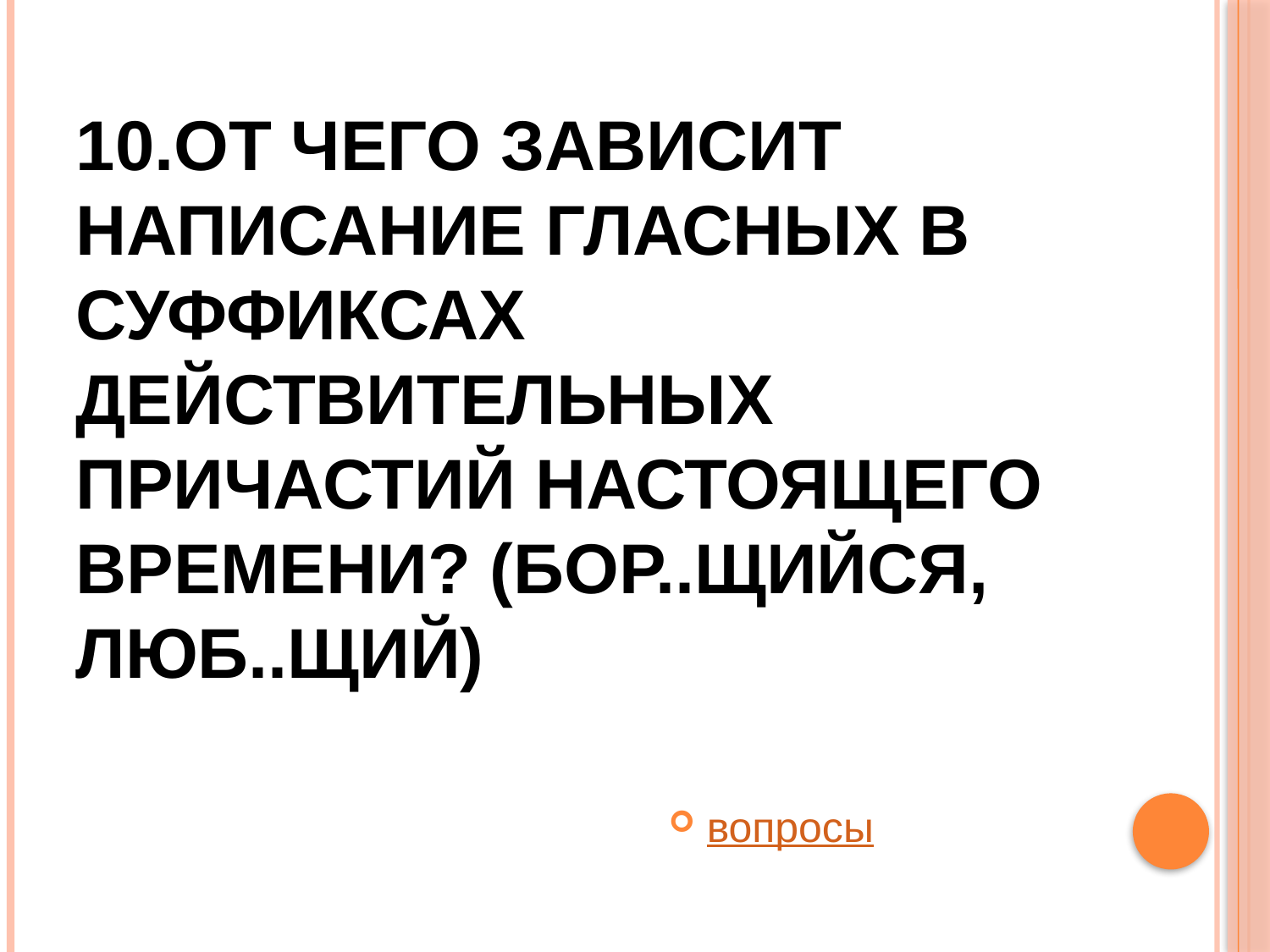

# 10.От чего зависит написание гласных в суффиксах действительных причастий настоящего времени? (бор..щийся, люб..щий)
вопросы